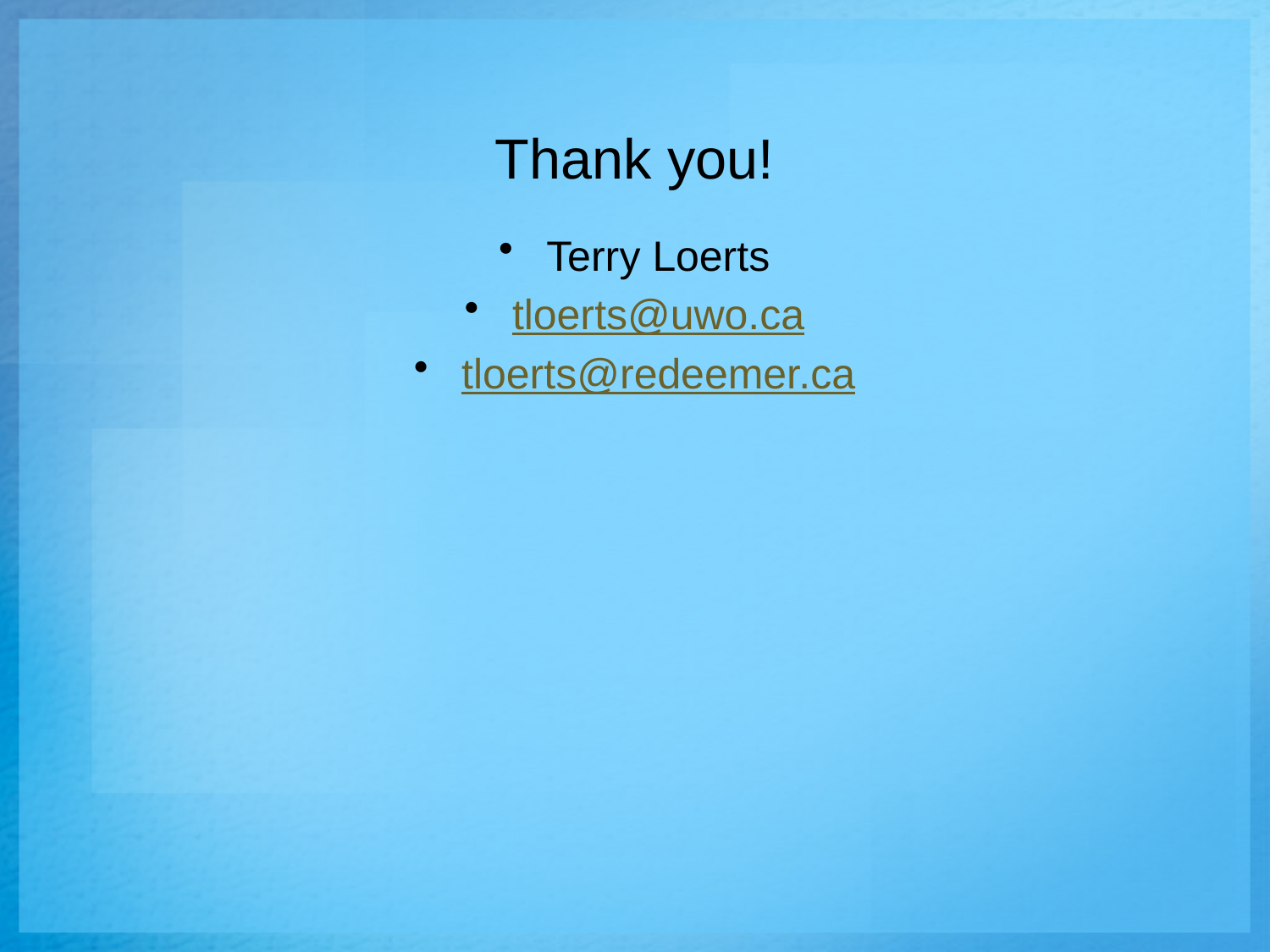

# Thank you!
Terry Loerts
tloerts@uwo.ca
tloerts@redeemer.ca